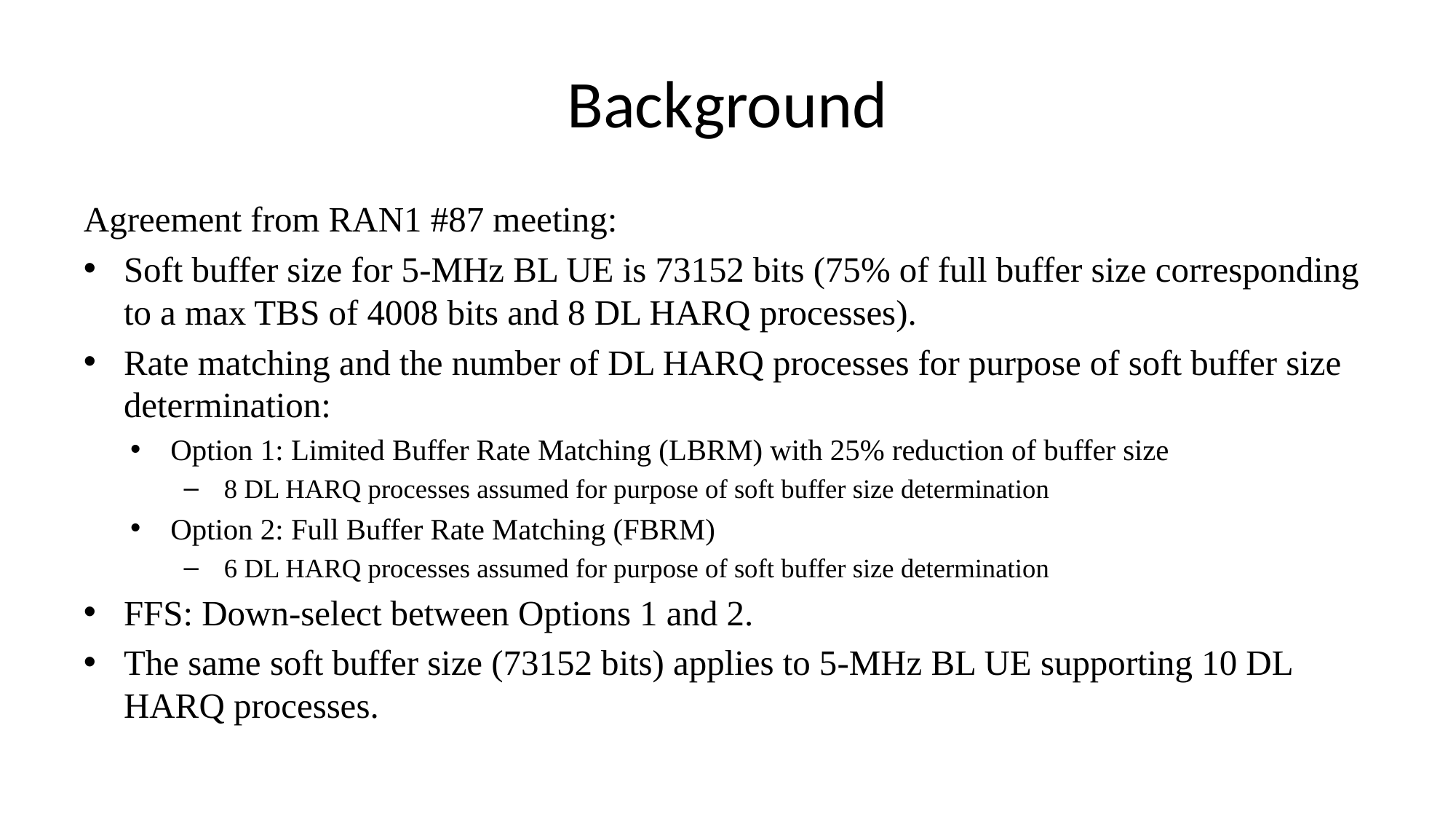

# Background
Agreement from RAN1 #87 meeting:
Soft buffer size for 5-MHz BL UE is 73152 bits (75% of full buffer size corresponding to a max TBS of 4008 bits and 8 DL HARQ processes).
Rate matching and the number of DL HARQ processes for purpose of soft buffer size determination:
Option 1: Limited Buffer Rate Matching (LBRM) with 25% reduction of buffer size
8 DL HARQ processes assumed for purpose of soft buffer size determination
Option 2: Full Buffer Rate Matching (FBRM)
6 DL HARQ processes assumed for purpose of soft buffer size determination
FFS: Down-select between Options 1 and 2.
The same soft buffer size (73152 bits) applies to 5-MHz BL UE supporting 10 DL HARQ processes.